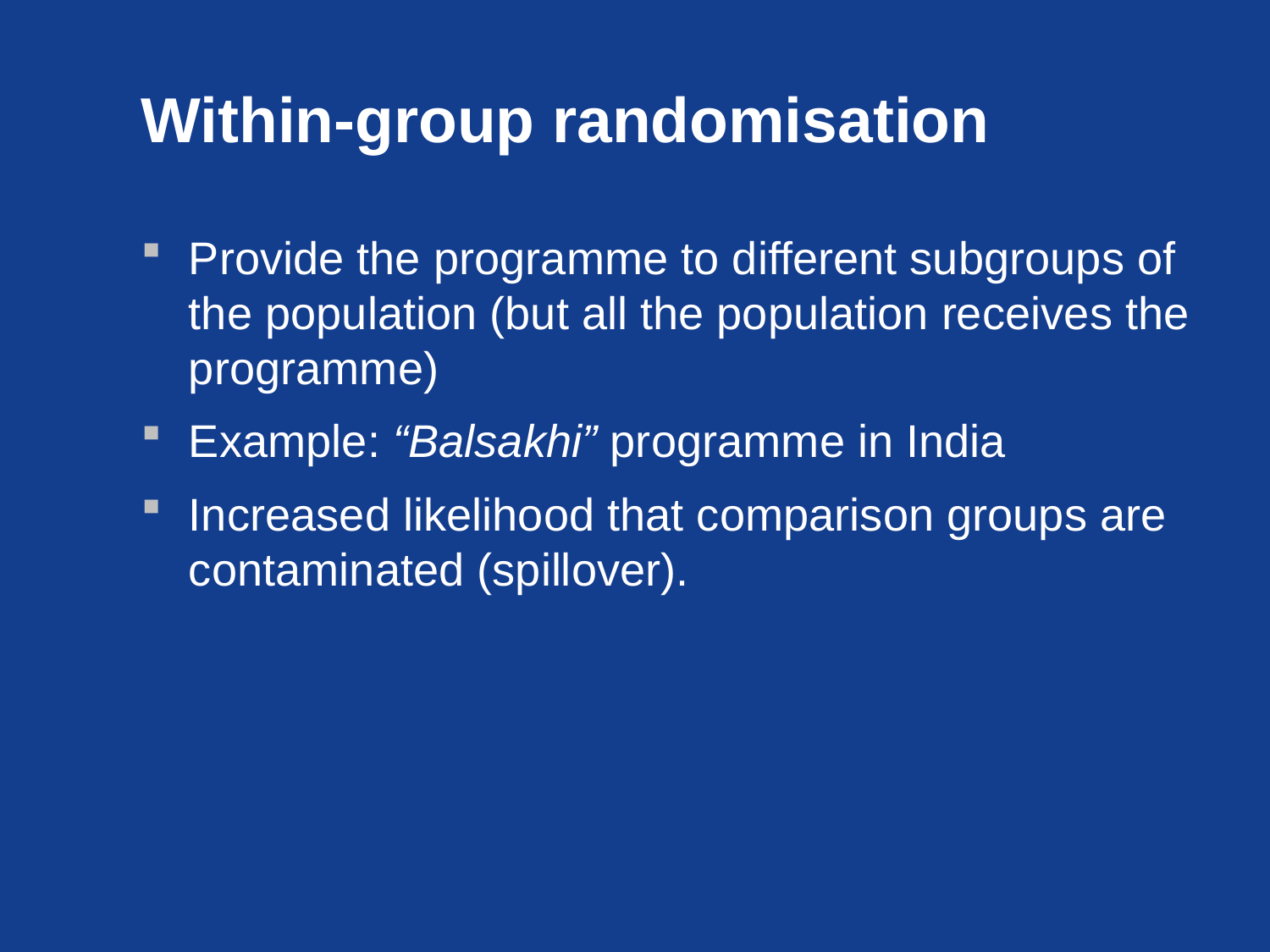

# Within-group randomisation
Provide the programme to different subgroups of the population (but all the population receives the programme)
Example: “Balsakhi” programme in India
Increased likelihood that comparison groups are contaminated (spillover).